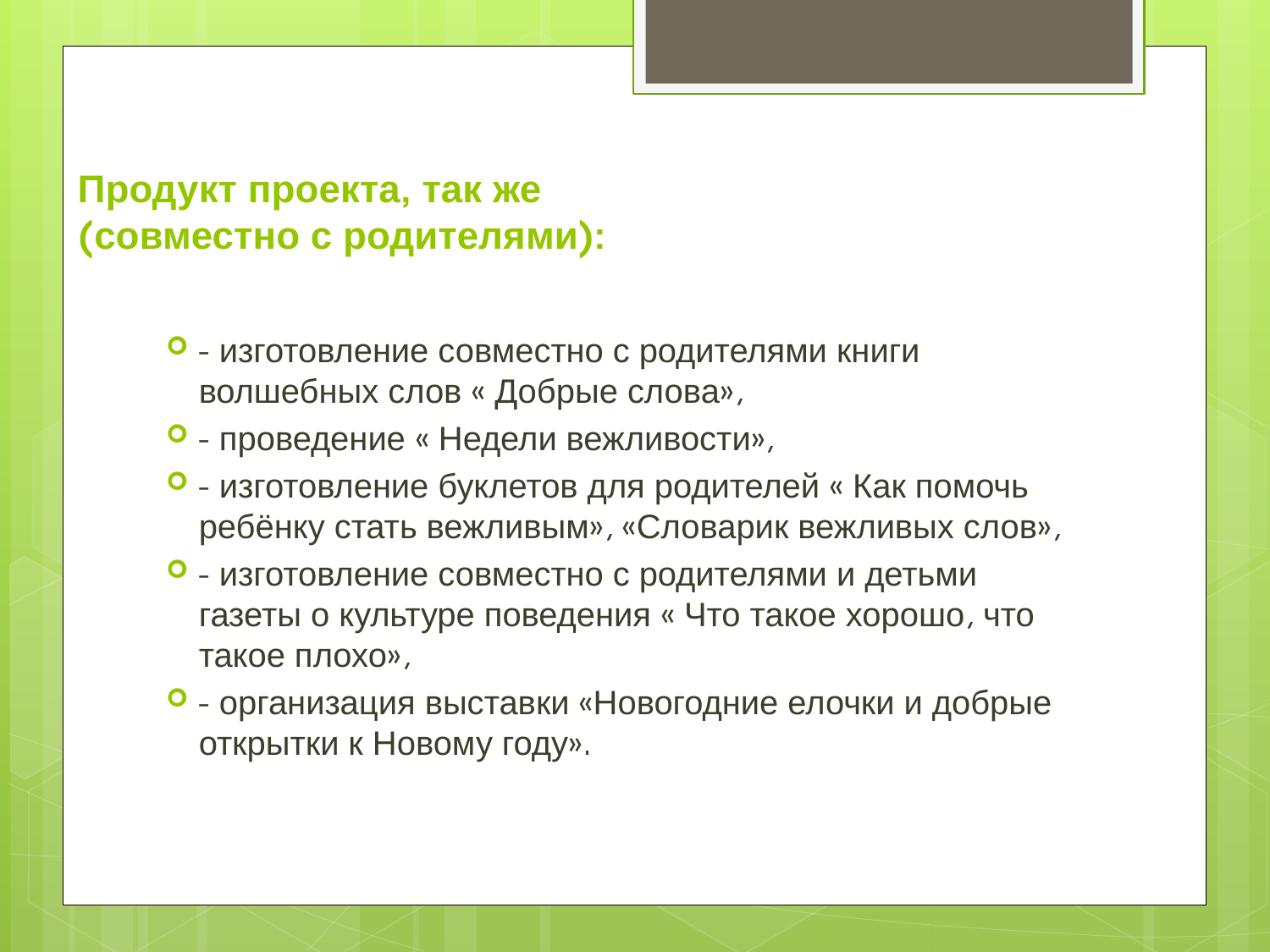

# Продукт проекта, так же (совместно с родителями):
- изготовление совместно с родителями книги волшебных слов « Добрые слова»,
- проведение « Недели вежливости»,
- изготовление буклетов для родителей « Как помочь ребёнку стать вежливым», «Словарик вежливых слов»,
- изготовление совместно с родителями и детьми газеты о культуре поведения « Что такое хорошо, что такое плохо»,
- организация выставки «Новогодние елочки и добрые открытки к Новому году».